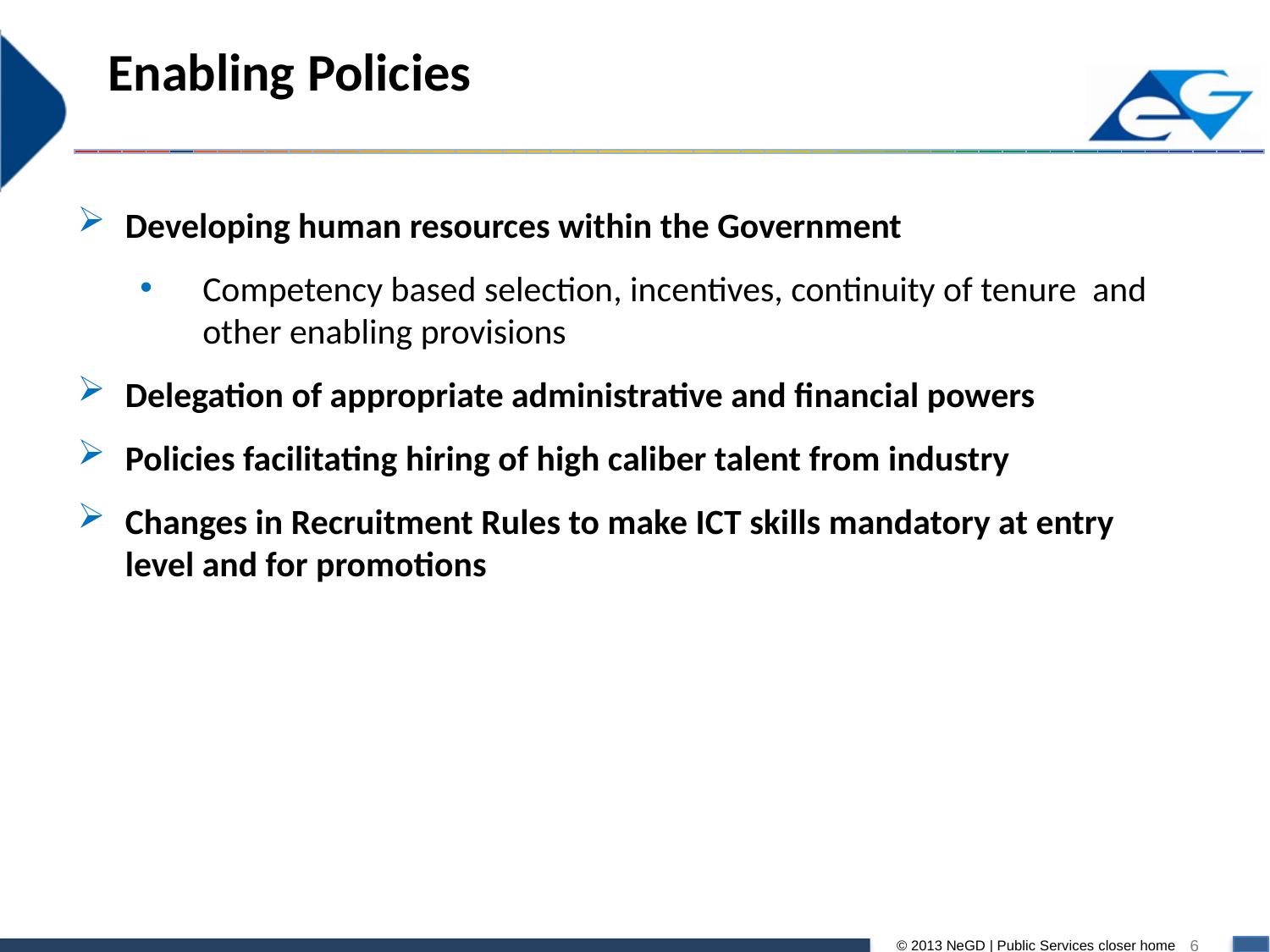

Enabling Policies
Developing human resources within the Government
Competency based selection, incentives, continuity of tenure  and other enabling provisions
Delegation of appropriate administrative and financial powers
Policies facilitating hiring of high caliber talent from industry
Changes in Recruitment Rules to make ICT skills mandatory at entry level and for promotions